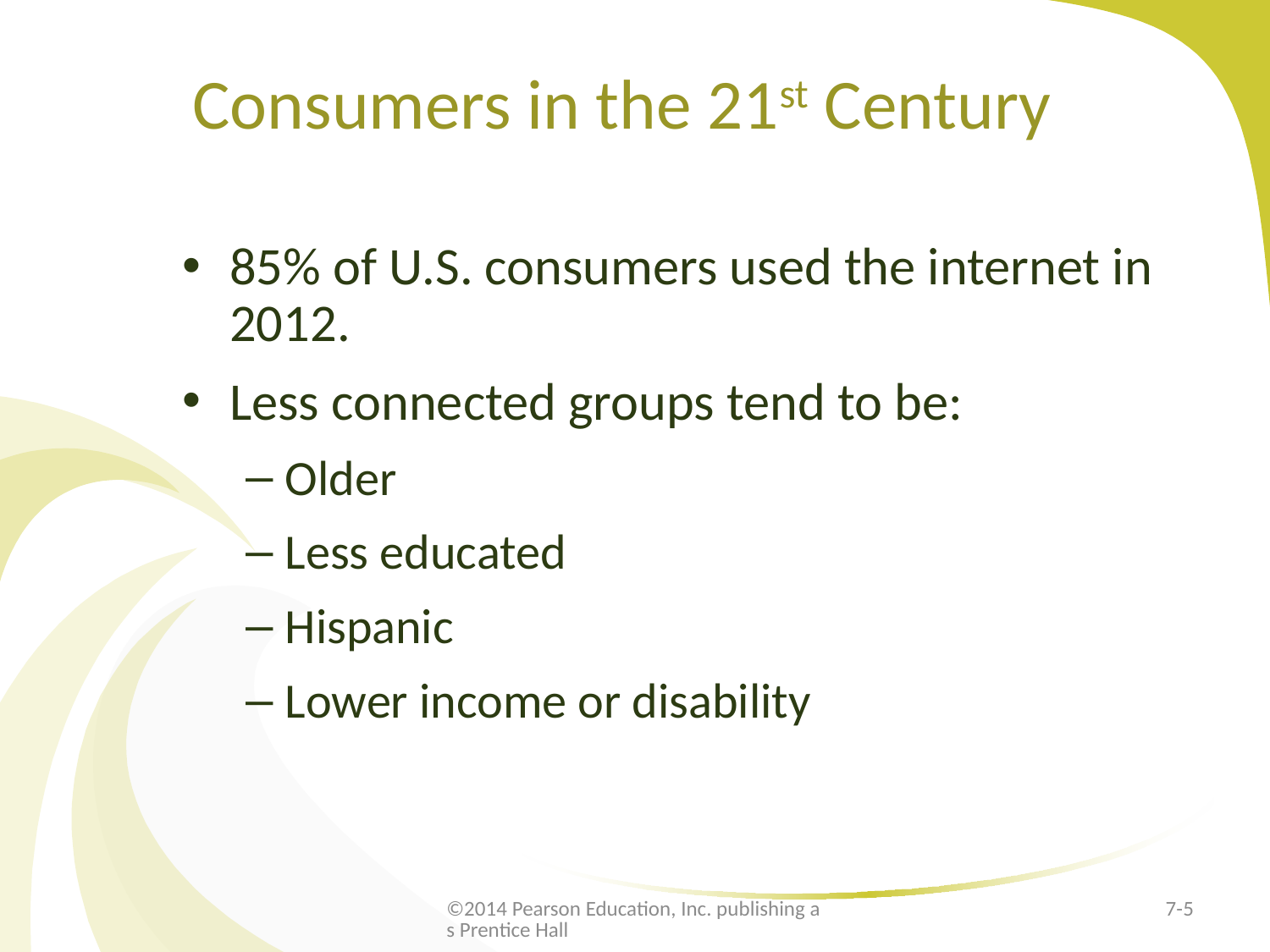

# Consumers in the 21st Century
85% of U.S. consumers used the internet in 2012.
Less connected groups tend to be:
Older
Less educated
Hispanic
Lower income or disability
©2014 Pearson Education, Inc. publishing as Prentice Hall
7-5